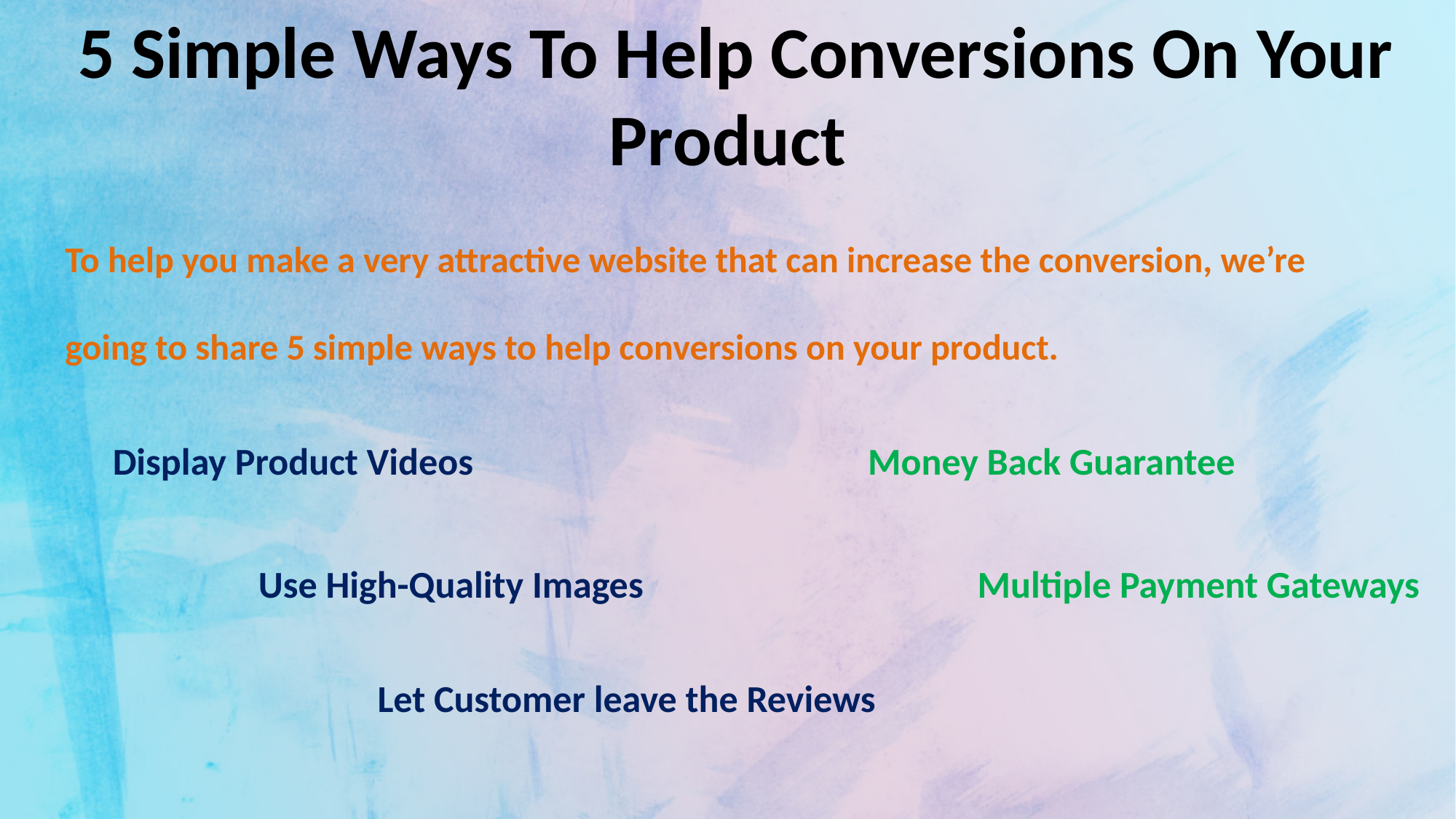

5 Simple Ways To Help Conversions On Your Product
To help you make a very attractive website that can increase the conversion, we’re going to share 5 simple ways to help conversions on your product.
Display Product Videos
Money Back Guarantee
Use High-Quality Images
Multiple Payment Gateways
Let Customer leave the Reviews